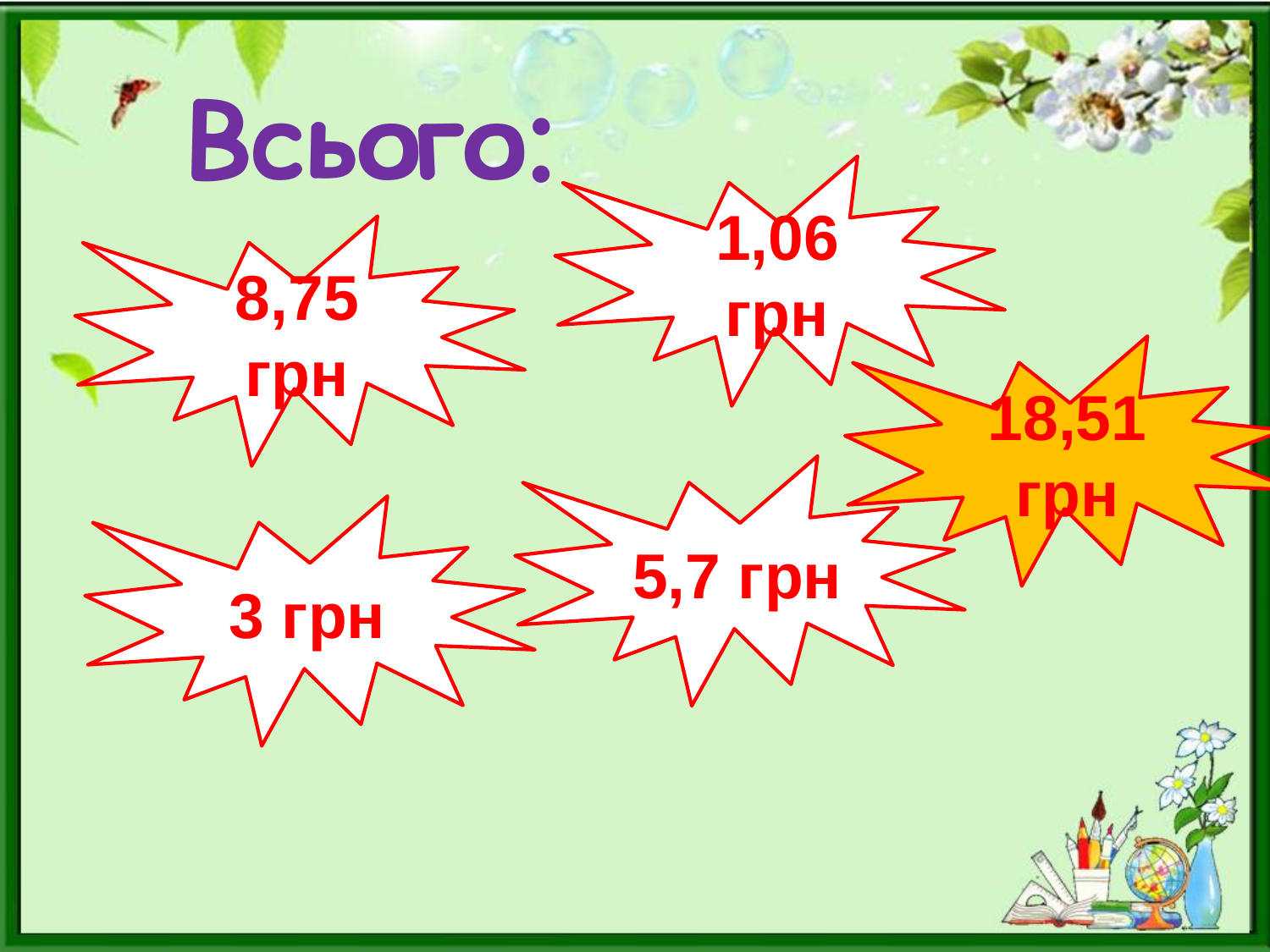

Всього:
1,06 грн
8,75 грн
18,51 грн
5,7 грн
3 грн